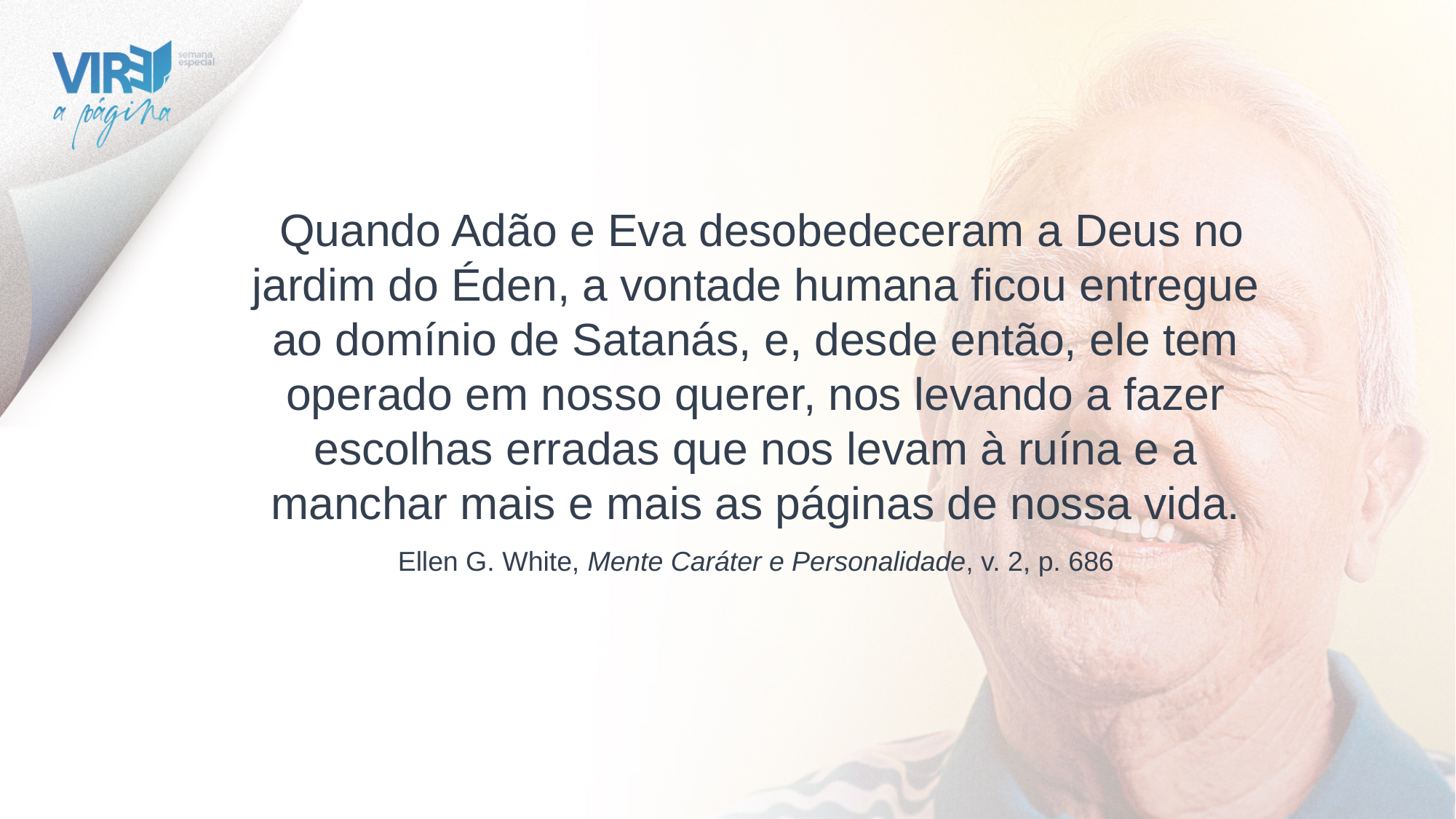

Quando Adão e Eva desobedeceram a Deus no jardim do Éden, a vontade humana ficou entregue ao domínio de Satanás, e, desde então, ele tem operado em nosso querer, nos levando a fazer escolhas erradas que nos levam à ruína e a manchar mais e mais as páginas de nossa vida.
Ellen G. White, Mente Caráter e Personalidade, v. 2, p. 686